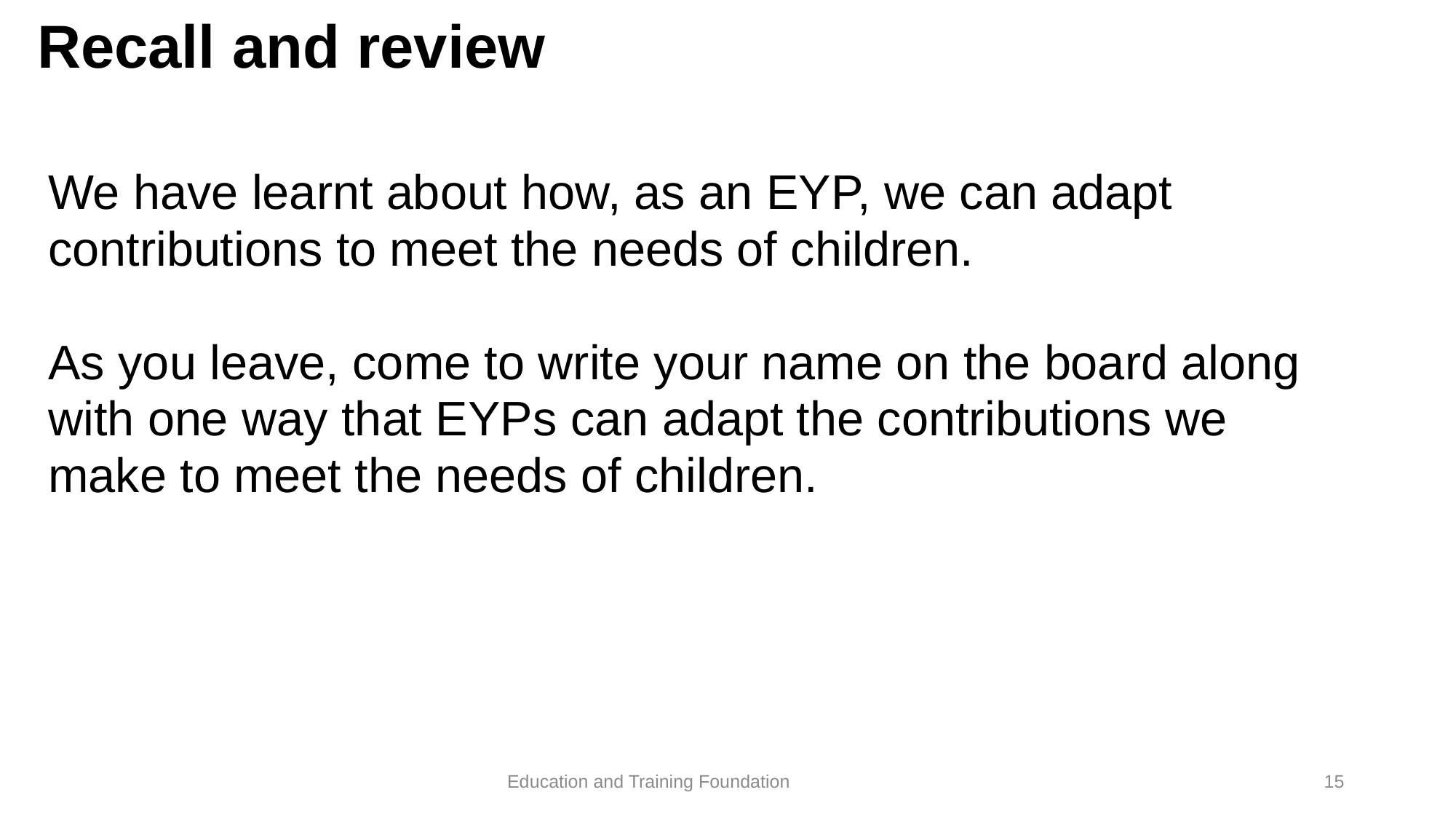

# Recall and review
We have learnt about how, as an EYP, we can adapt contributions to meet the needs of children.

As you leave, come to write your name on the board along with one way that EYPs can adapt the contributions we make to meet the needs of children.

15
Education and Training Foundation